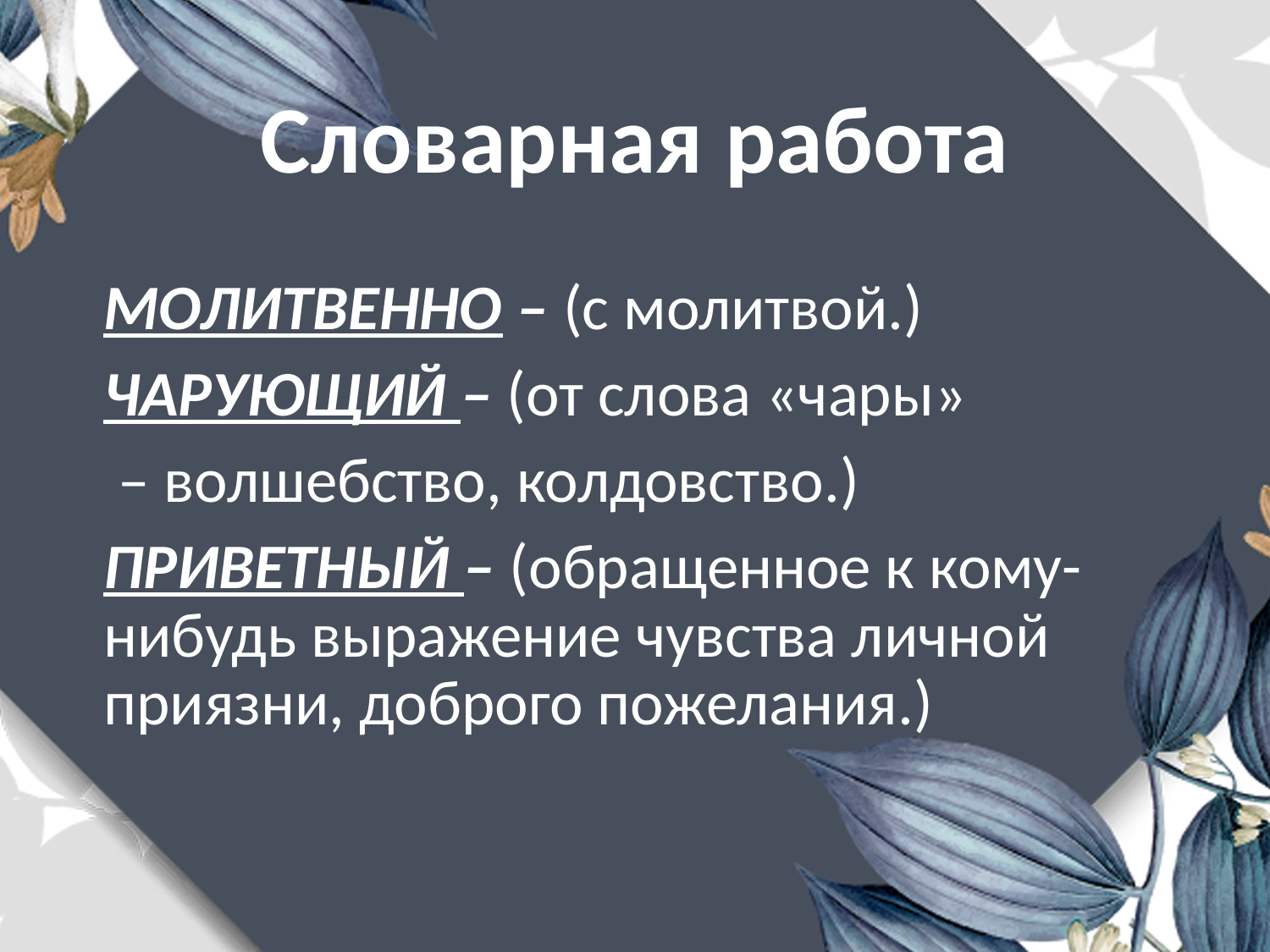

# Словарная работа
МОЛИТВЕННО – (с молитвой.)
ЧАРУЮЩИЙ – (от слова «чары»
 – волшебство, колдовство.)
ПРИВЕТНЫЙ – (обращенное к кому-нибудь выражение чувства личной приязни, доброго пожелания.)